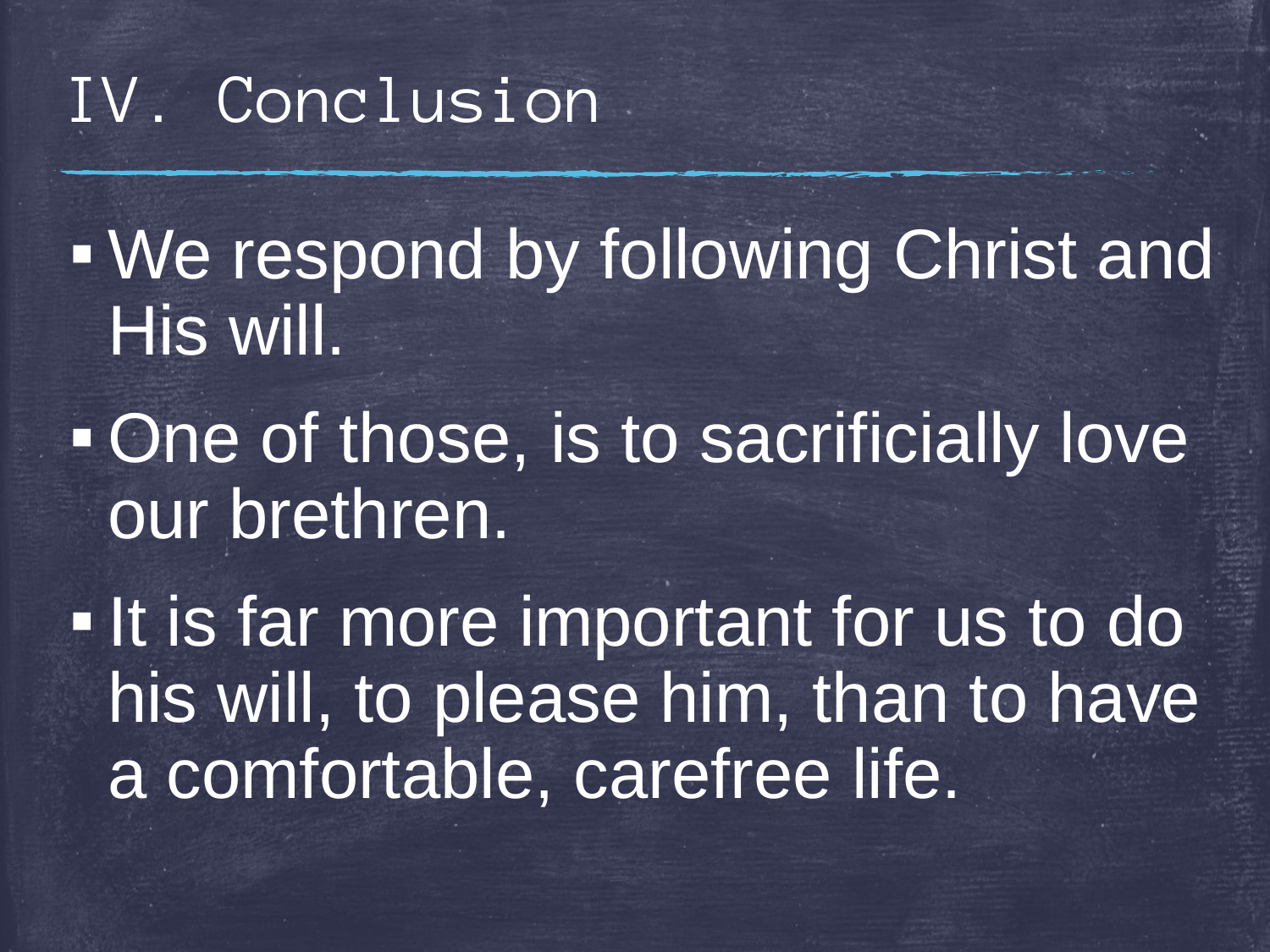

# IV. Conclusion
We respond by following Christ and His will.
One of those, is to sacrificially love our brethren.
It is far more important for us to do his will, to please him, than to have a comfortable, carefree life.